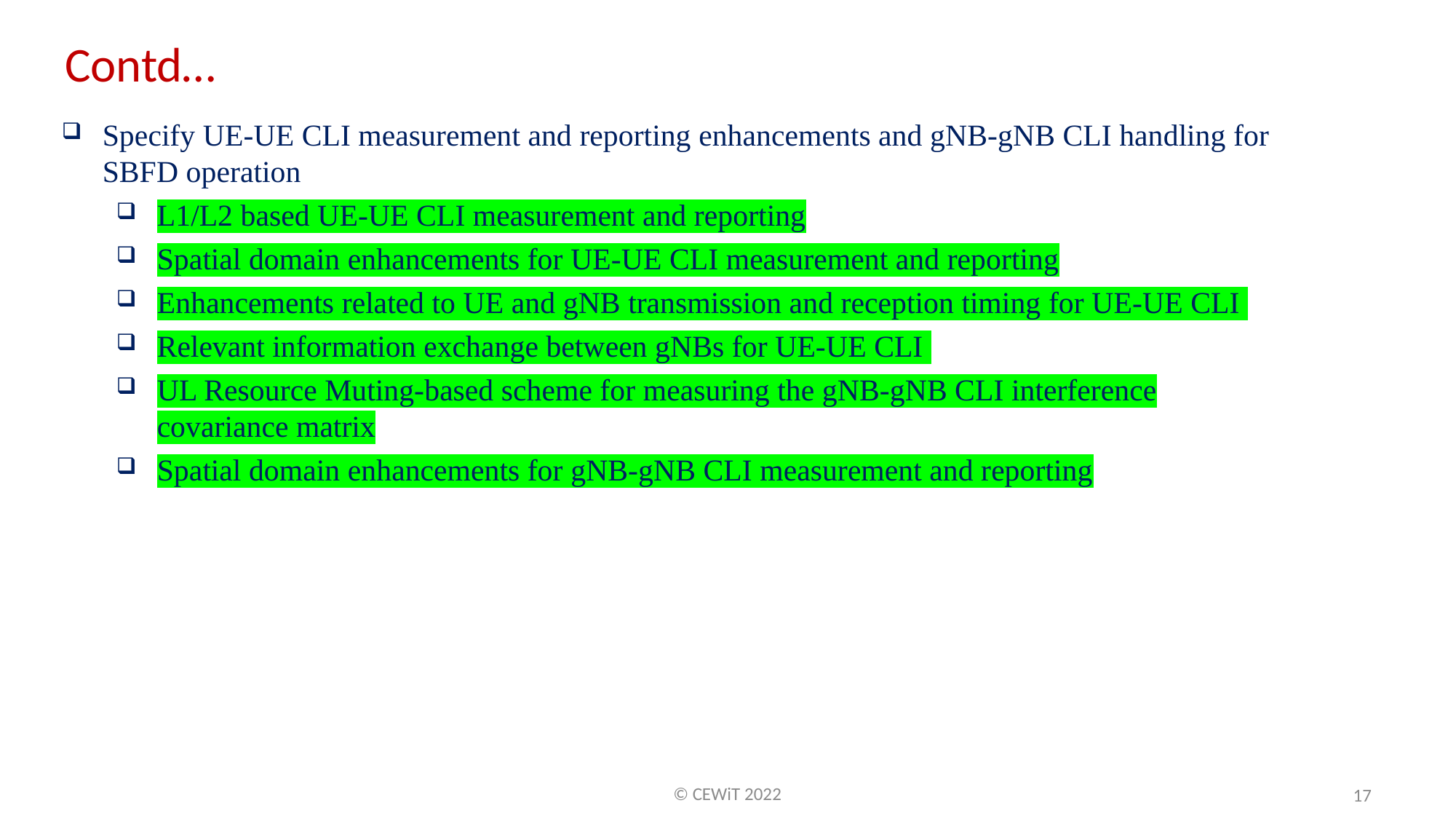

Contd…
Specify UE-UE CLI measurement and reporting enhancements and gNB-gNB CLI handling for SBFD operation
L1/L2 based UE-UE CLI measurement and reporting
Spatial domain enhancements for UE-UE CLI measurement and reporting
Enhancements related to UE and gNB transmission and reception timing for UE-UE CLI
Relevant information exchange between gNBs for UE-UE CLI
UL Resource Muting-based scheme for measuring the gNB-gNB CLI interference covariance matrix
Spatial domain enhancements for gNB-gNB CLI measurement and reporting

© CEWiT 2022
17